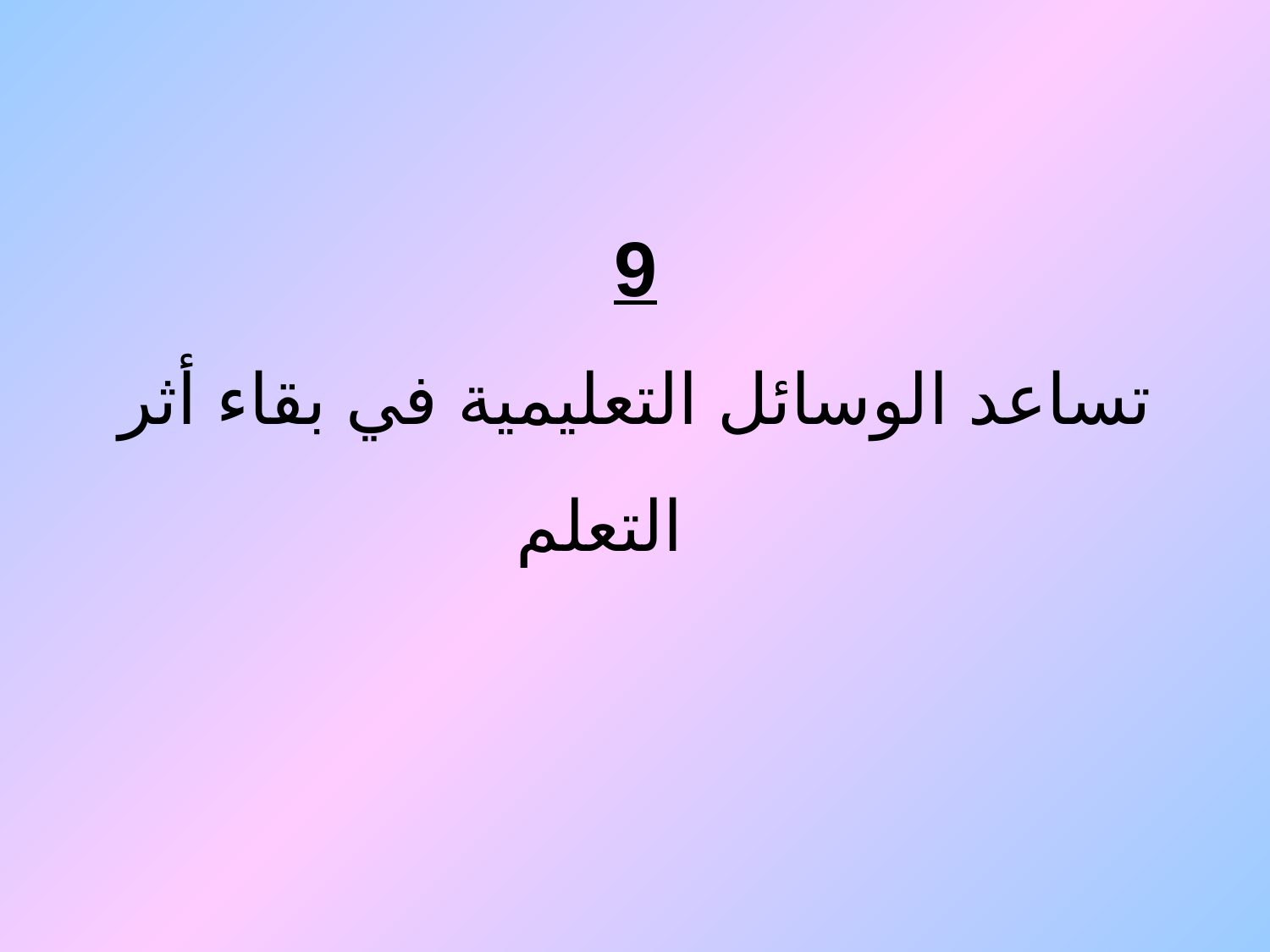

9
تساعد الوسائل التعليمية في بقاء أثر التعلم